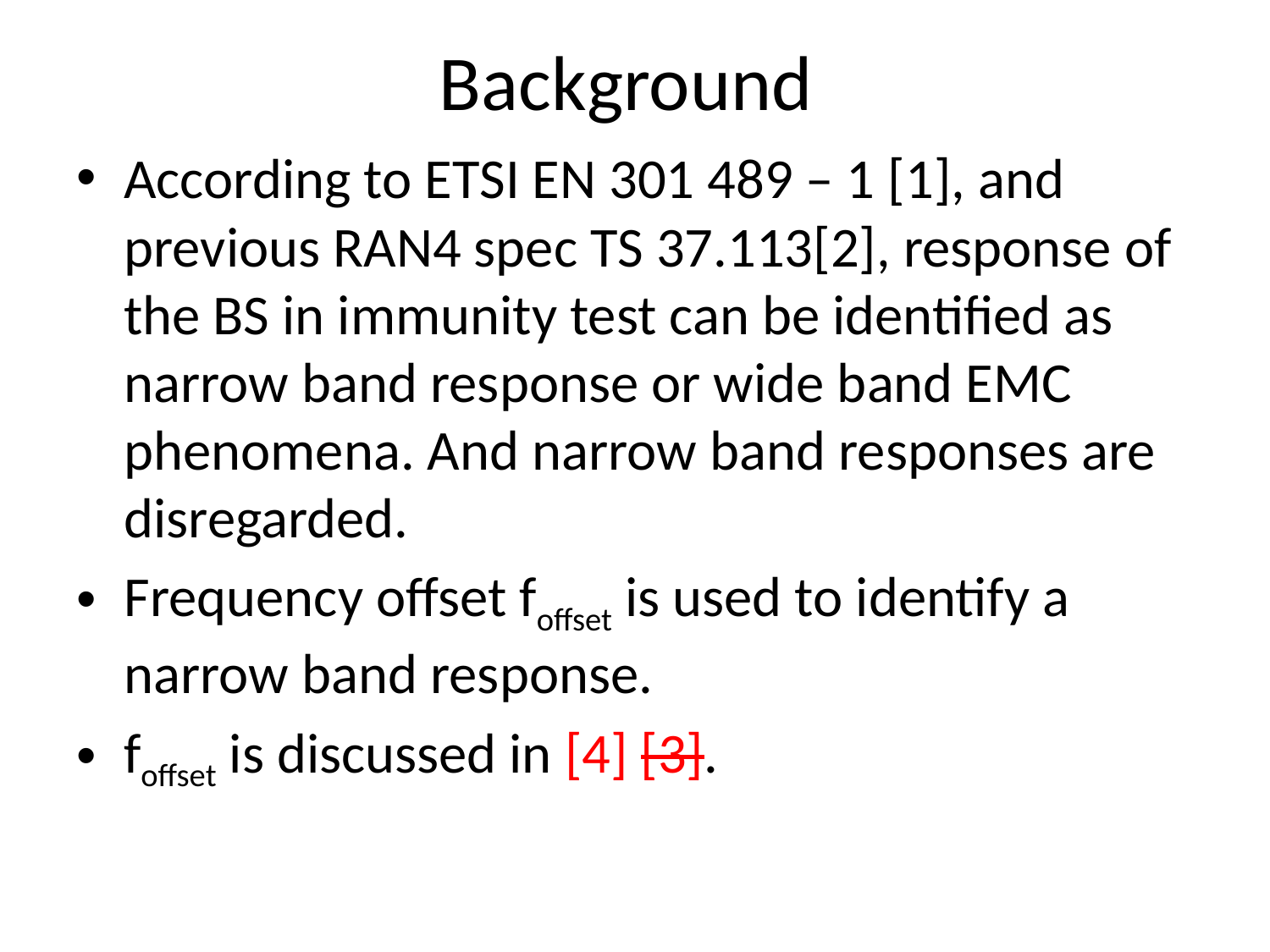

# Background
According to ETSI EN 301 489 – 1 [1], and previous RAN4 spec TS 37.113[2], response of the BS in immunity test can be identified as narrow band response or wide band EMC phenomena. And narrow band responses are disregarded.
Frequency offset foffset is used to identify a narrow band response.
foffset is discussed in [4] [3].